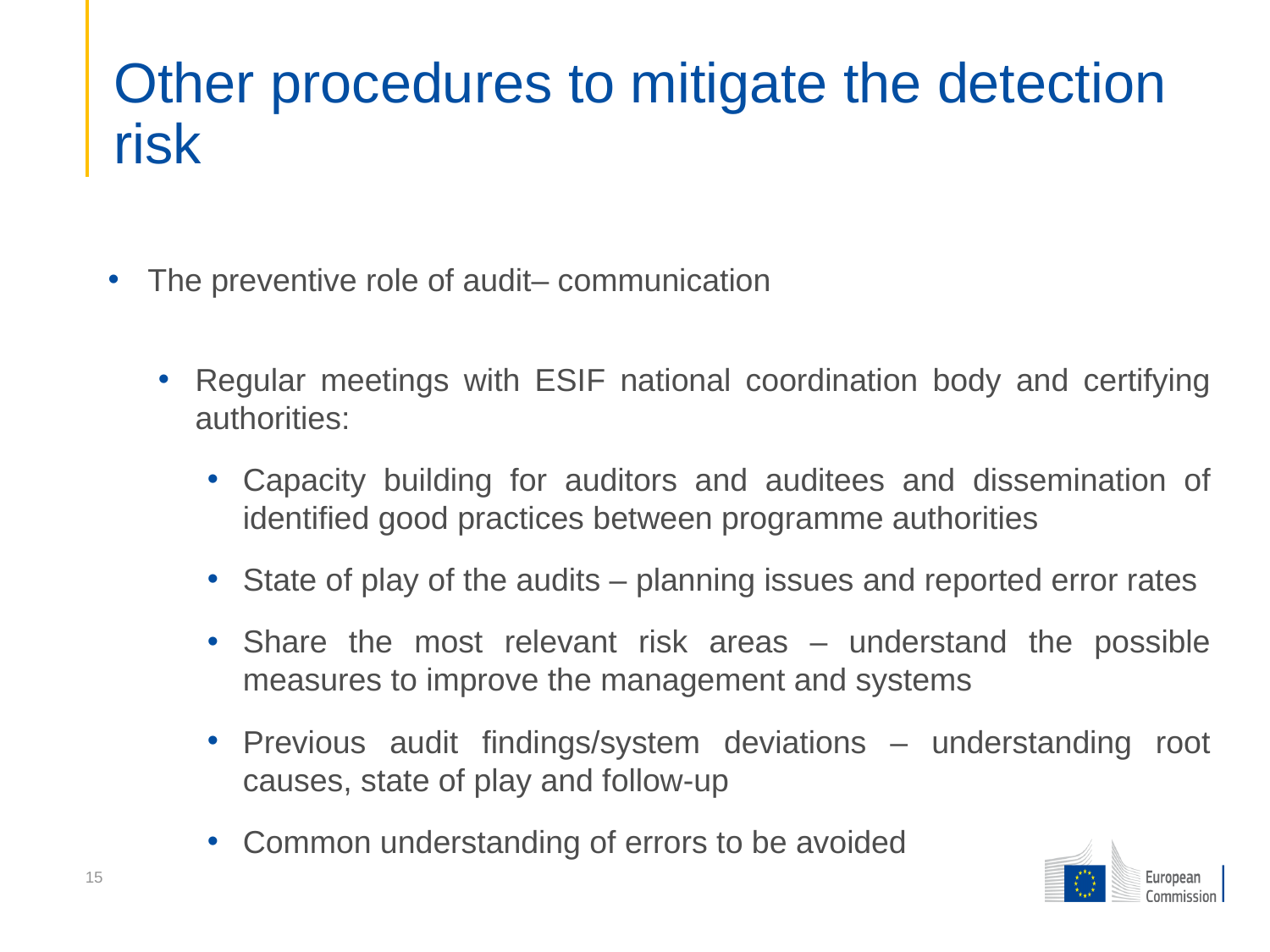

# Other procedures to mitigate the detection risk
The preventive role of audit– communication

Regular meetings with ESIF national coordination body and certifying authorities:
Capacity building for auditors and auditees and dissemination of identified good practices between programme authorities
State of play of the audits – planning issues and reported error rates
Share the most relevant risk areas – understand the possible measures to improve the management and systems
Previous audit findings/system deviations – understanding root causes, state of play and follow-up
Common understanding of errors to be avoided

15